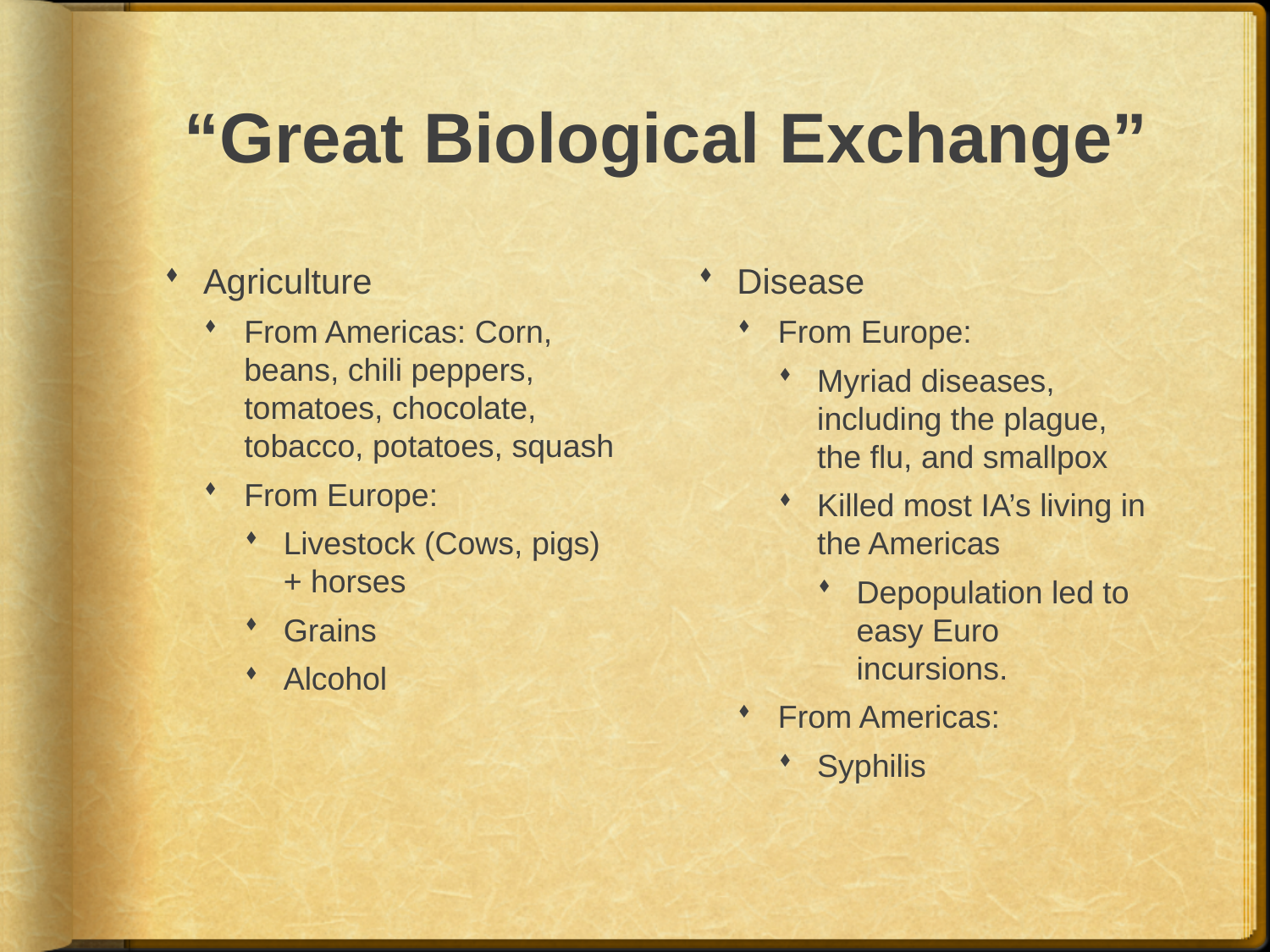

# “Great Biological Exchange”
Agriculture
From Americas: Corn, beans, chili peppers, tomatoes, chocolate, tobacco, potatoes, squash
From Europe:
Livestock (Cows, pigs) + horses
Grains
Alcohol

Disease
From Europe:
Myriad diseases, including the plague, the flu, and smallpox
Killed most IA’s living in the Americas
Depopulation led to easy Euro incursions.
From Americas:
Syphilis